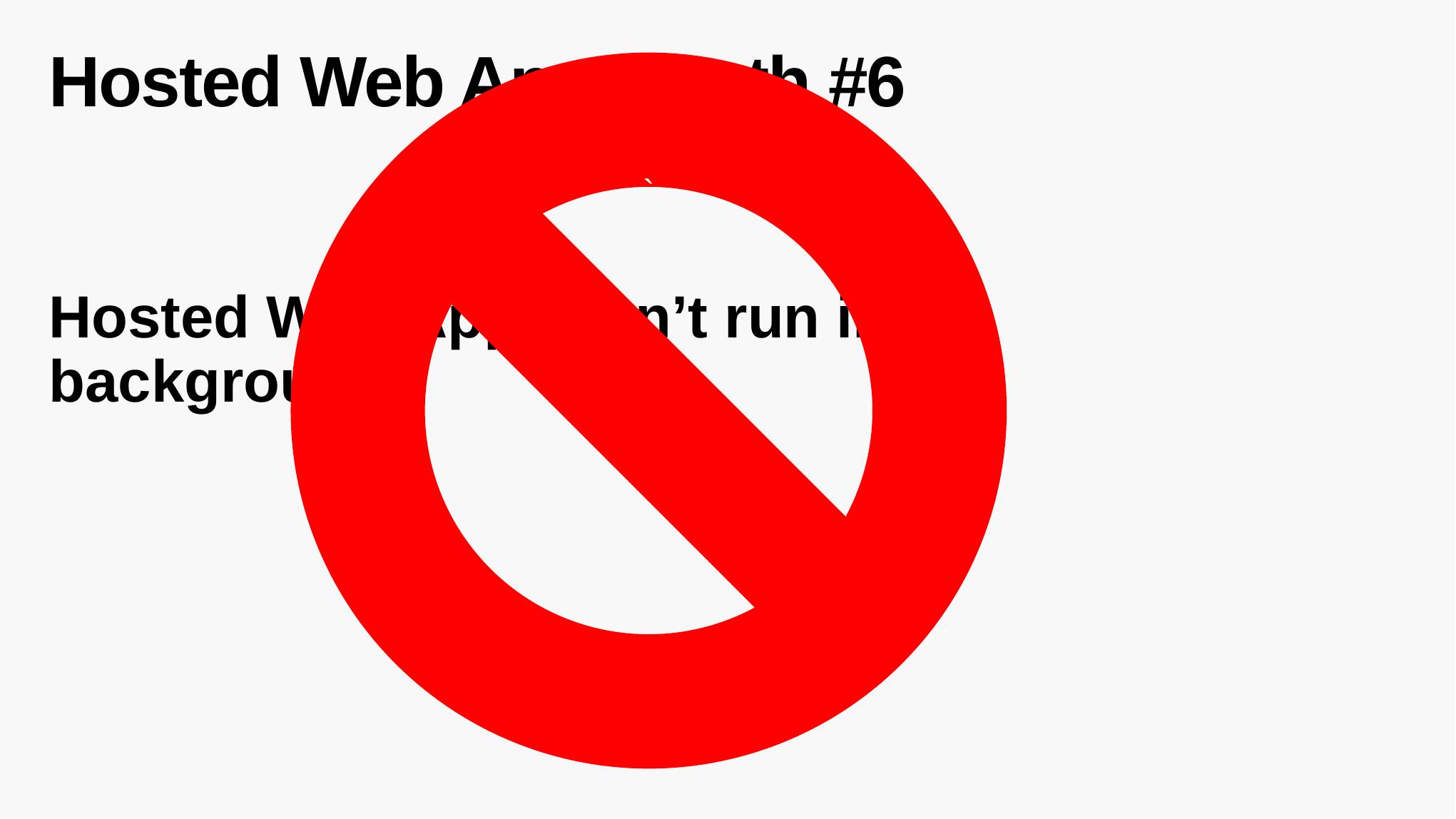

# Hosted Web Apps Myth #6
`
Hosted Web Apps can’t run in the background